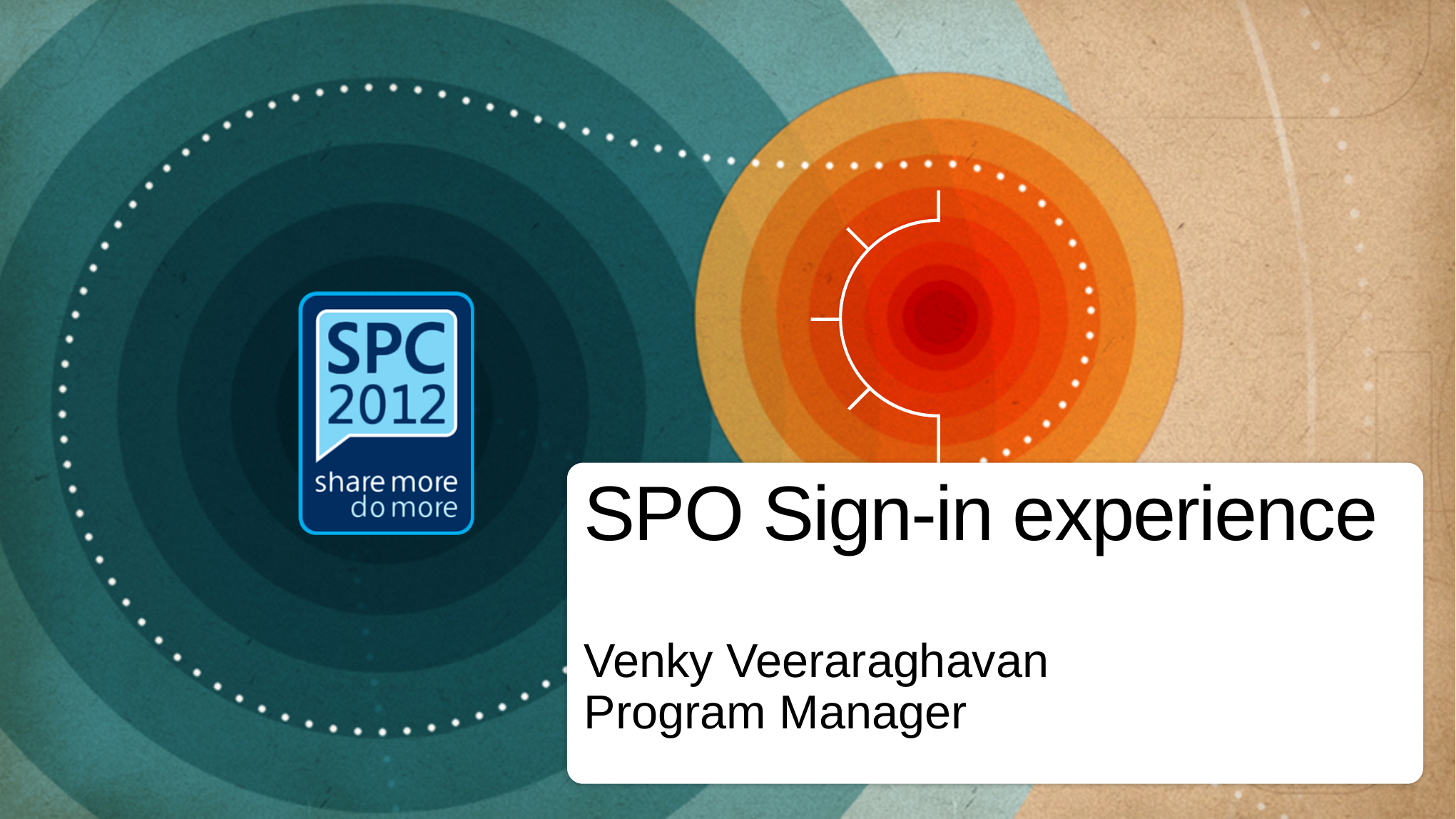

# SPO Sign-in experience
Venky Veeraraghavan
Program Manager